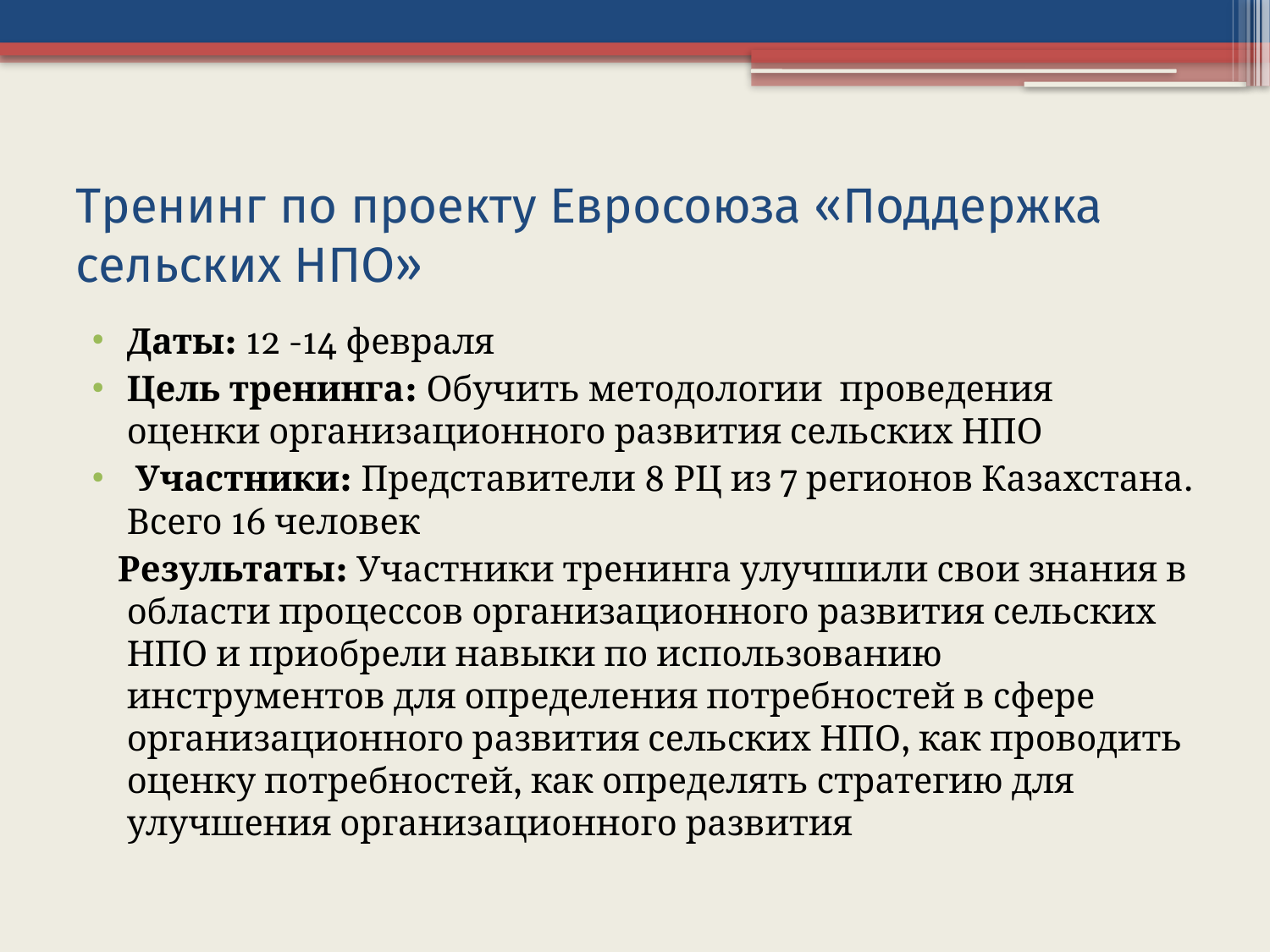

# Тренинг по проекту Евросоюза «Поддержка сельских НПО»
Даты: 12 -14 февраля
Цель тренинга: Обучить методологии  проведения оценки организационного развития сельских НПО
 Участники: Представители 8 РЦ из 7 регионов Казахстана. Всего 16 человек
   Результаты: Участники тренинга улучшили свои знания в области процессов организационного развития сельских НПО и приобрели навыки по использованию инструментов для определения потребностей в сфере организационного развития сельских НПО, как проводить оценку потребностей, как определять стратегию для улучшения организационного развития